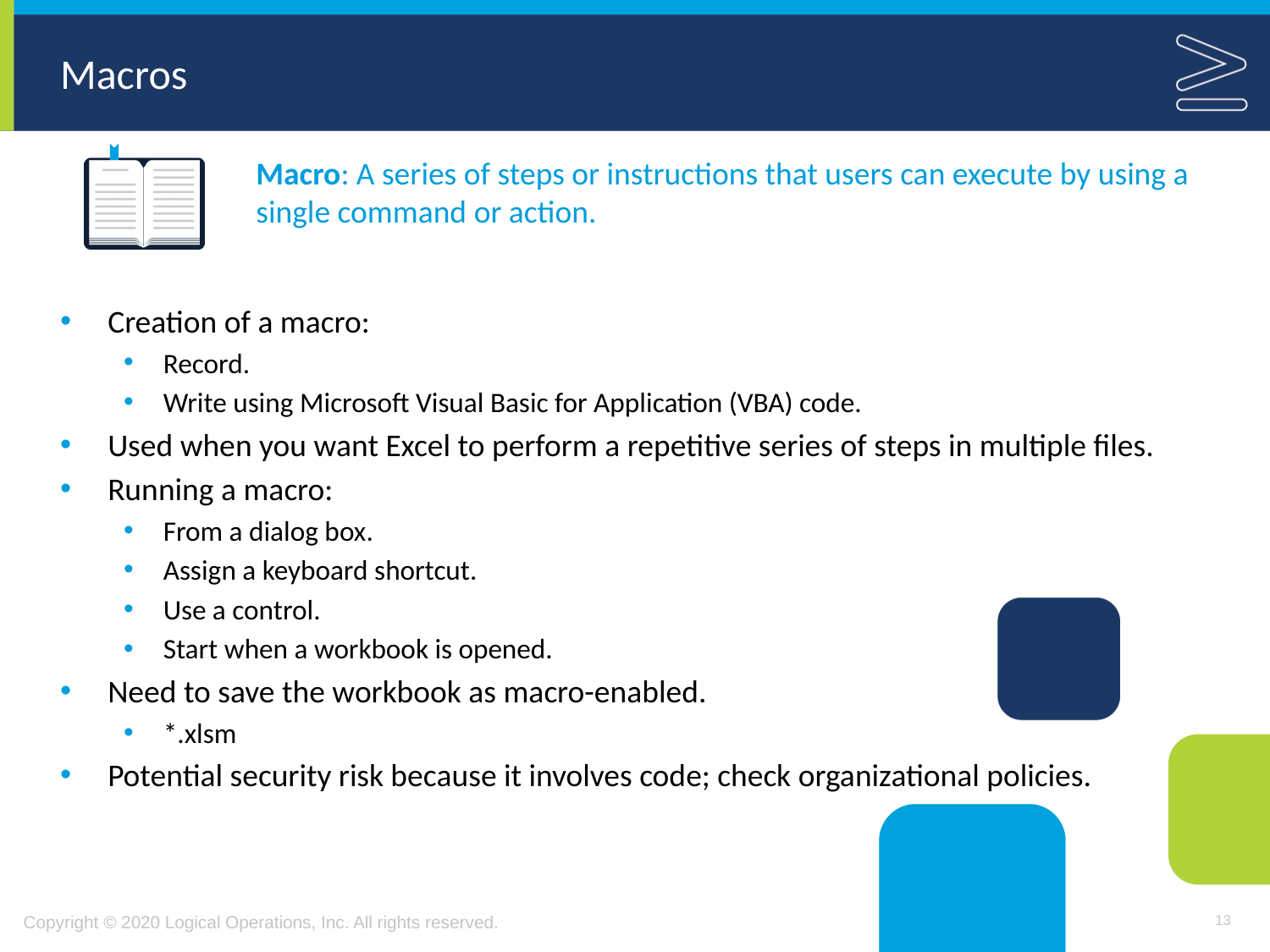

# Macros
Macro: A series of steps or instructions that users can execute by using a single command or action.
Creation of a macro:
Record.
Write using Microsoft Visual Basic for Application (VBA) code.
Used when you want Excel to perform a repetitive series of steps in multiple files.
Running a macro:
From a dialog box.
Assign a keyboard shortcut.
Use a control.
Start when a workbook is opened.
Need to save the workbook as macro-enabled.
*.xlsm
Potential security risk because it involves code; check organizational policies.

13